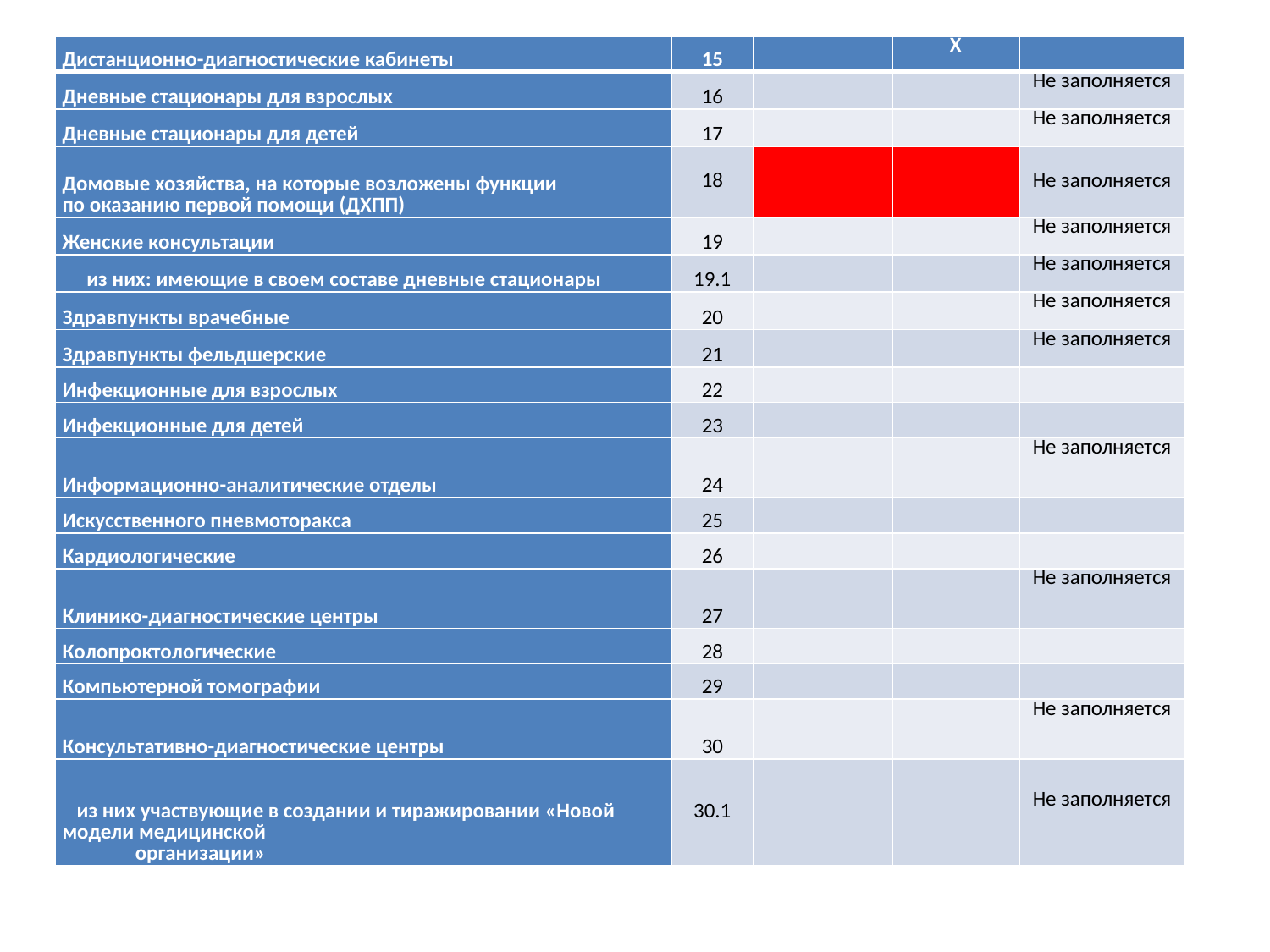

| Дистанционно-диагностические кабинеты | 15 |  | Х |  |
| --- | --- | --- | --- | --- |
| Дневные стационары для взрослых | 16 |  |  | Не заполняется |
| Дневные стационары для детей | 17 |  |  | Не заполняется |
| Домовые хозяйства, на которые возложены функции по оказанию первой помощи (ДХПП) | 18 |  |  | Не заполняется |
| Женские консультации | 19 |  |  | Не заполняется |
| из них: имеющие в своем составе дневные стационары | 19.1 |  |  | Не заполняется |
| Здравпункты врачебные | 20 |  |  | Не заполняется |
| Здравпункты фельдшерские | 21 |  |  | Не заполняется |
| Инфекционные для взрослых | 22 |  |  |  |
| Инфекционные для детей | 23 |  |  |  |
| Информационно-аналитические отделы | 24 |  |  | Не заполняется |
| Искусcтвенного пневмоторакса | 25 |  |  |  |
| Кардиологические | 26 |  |  |  |
| Клинико-диагностические центры | 27 |  |  | Не заполняется |
| Колопроктологические | 28 |  |  |  |
| Компьютерной томографии | 29 |  |  |  |
| Консультативно-диагностические центры | 30 |  |  | Не заполняется |
| из них участвующие в создании и тиражировании «Новой модели медицинской организации» | 30.1 |  |  | Не заполняется |